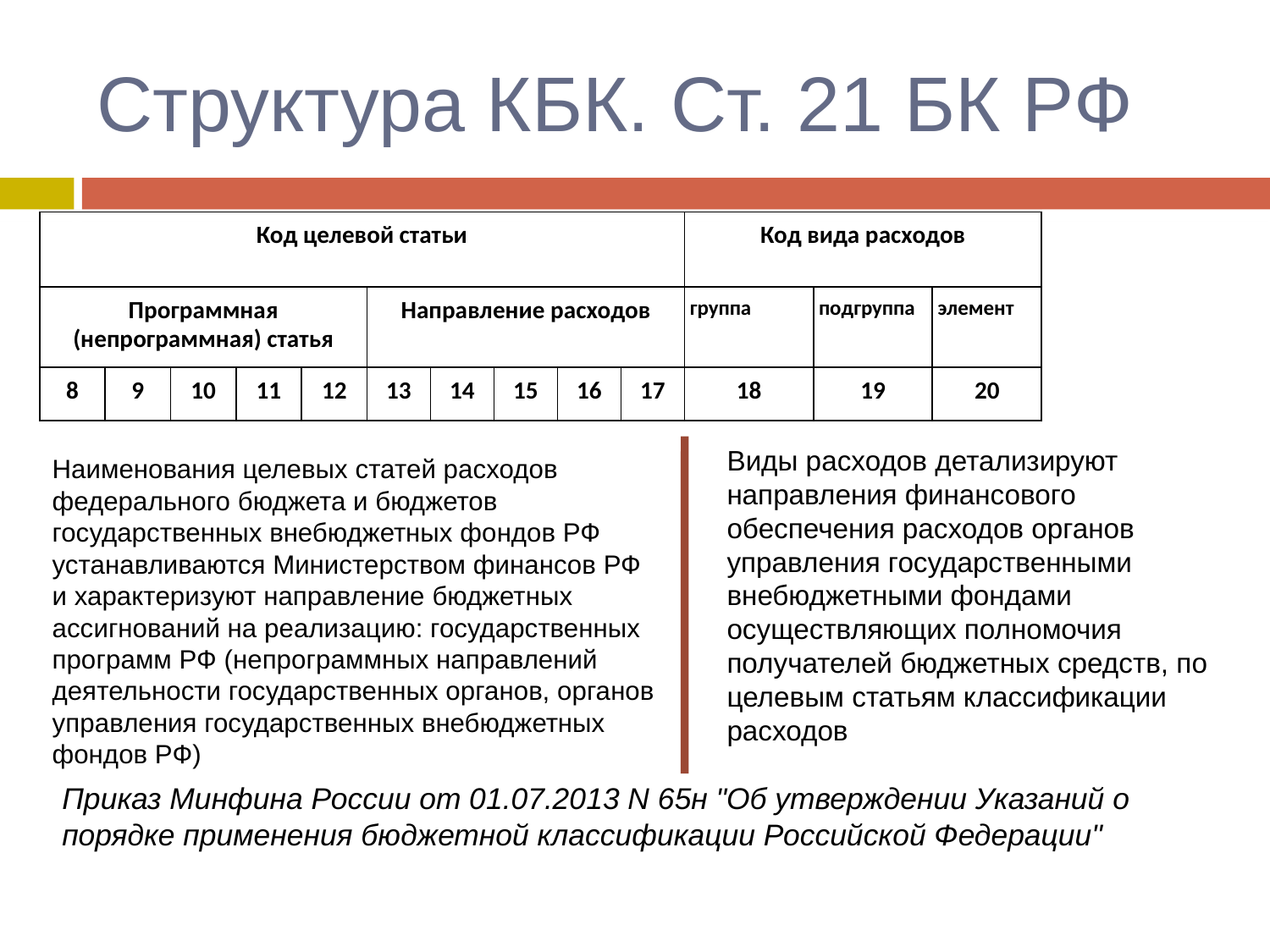

# Структура КБК. Ст. 21 БК РФ
| Код целевой статьи |  |  |  |  |  |  |  |  |  | Код вида расходов |  |  |
| --- | --- | --- | --- | --- | --- | --- | --- | --- | --- | --- | --- | --- |
| Программная (непрограммная) статья |  |  |  |  | Направление расходов |  |  |  |  | группа | подгруппа | элемент |
| 8 | 9 | 10 | 11 | 12 | 13 | 14 | 15 | 16 | 17 | 18 | 19 | 20 |
Виды расходов детализируют направления финансового обеспечения расходов органов управления государственными внебюджетными фондами осуществляющих полномочия получателей бюджетных средств, по целевым статьям классификации расходов
Наименования целевых статей расходов федерального бюджета и бюджетов государственных внебюджетных фондов РФ устанавливаются Министерством финансов РФ и характеризуют направление бюджетных ассигнований на реализацию: государственных программ РФ (непрограммных направлений деятельности государственных органов, органов управления государственных внебюджетных фондов РФ)
Приказ Минфина России от 01.07.2013 N 65н "Об утверждении Указаний о порядке применения бюджетной классификации Российской Федерации"